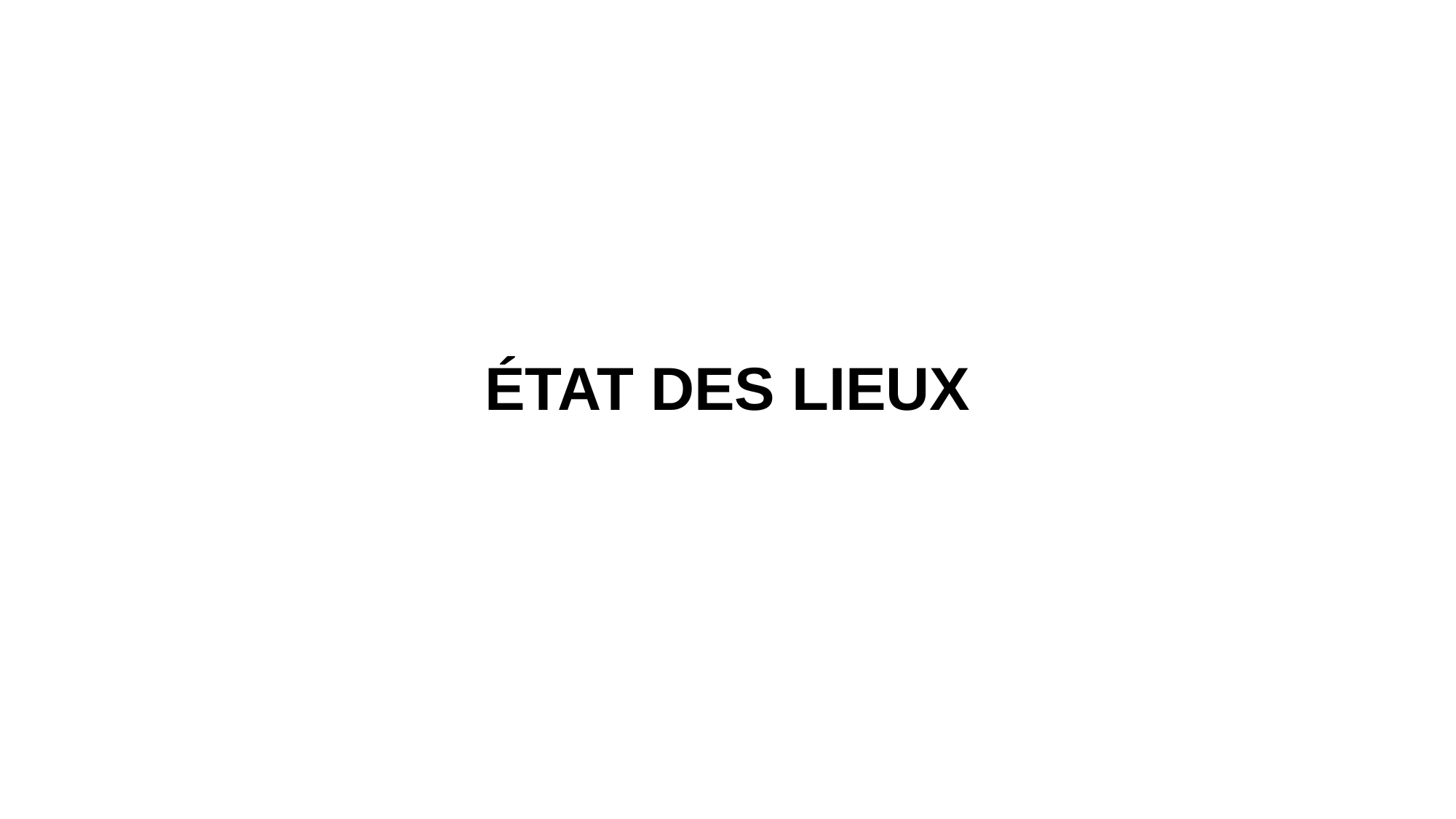

# ÉTAT DES LIEUX
2
TITRE DE LA PRÉSENTATION | DATE